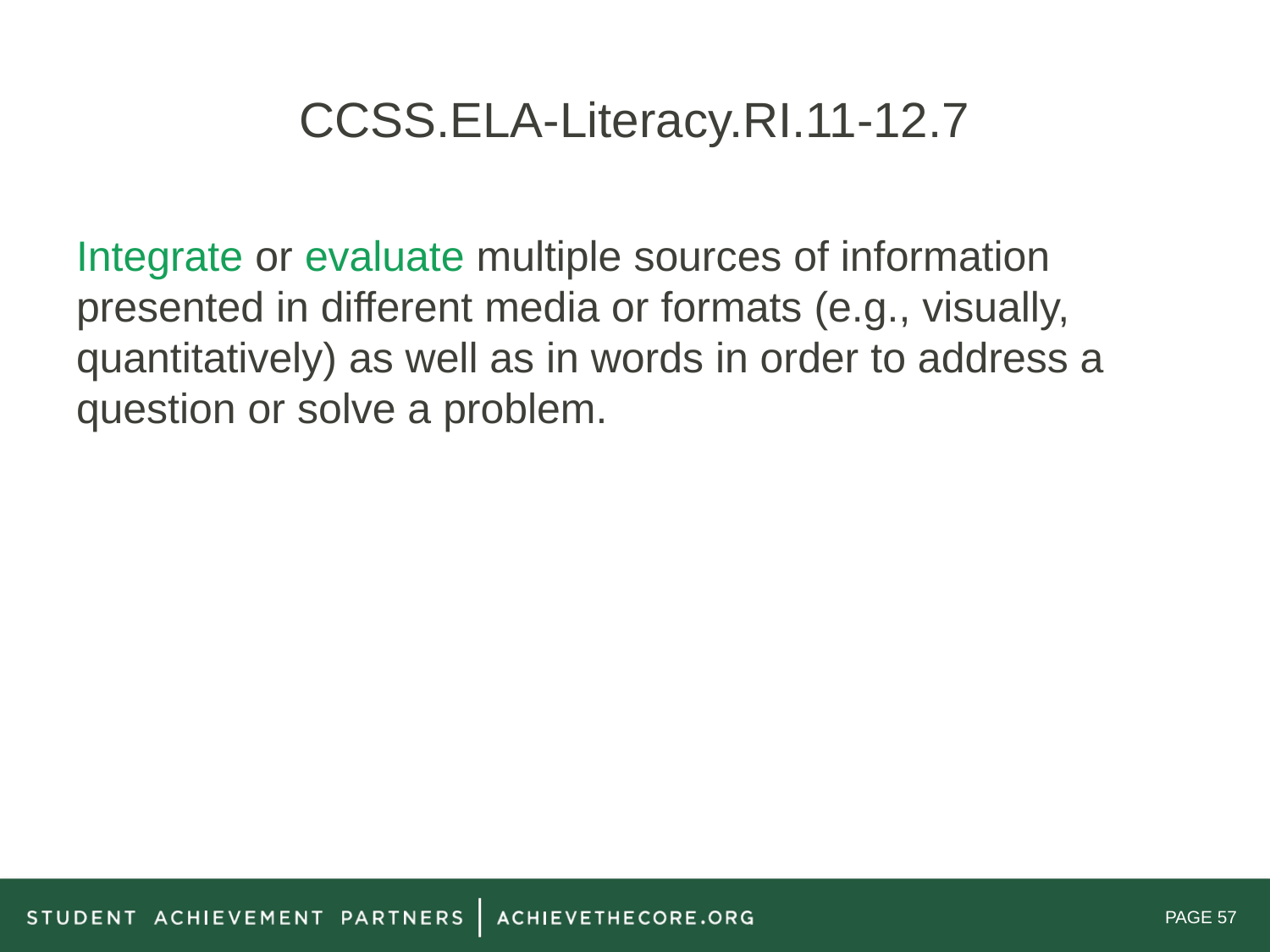

# CCSS.ELA-Literacy.RI.11-12.7
Integrate or evaluate multiple sources of information presented in different media or formats (e.g., visually, quantitatively) as well as in words in order to address a question or solve a problem.